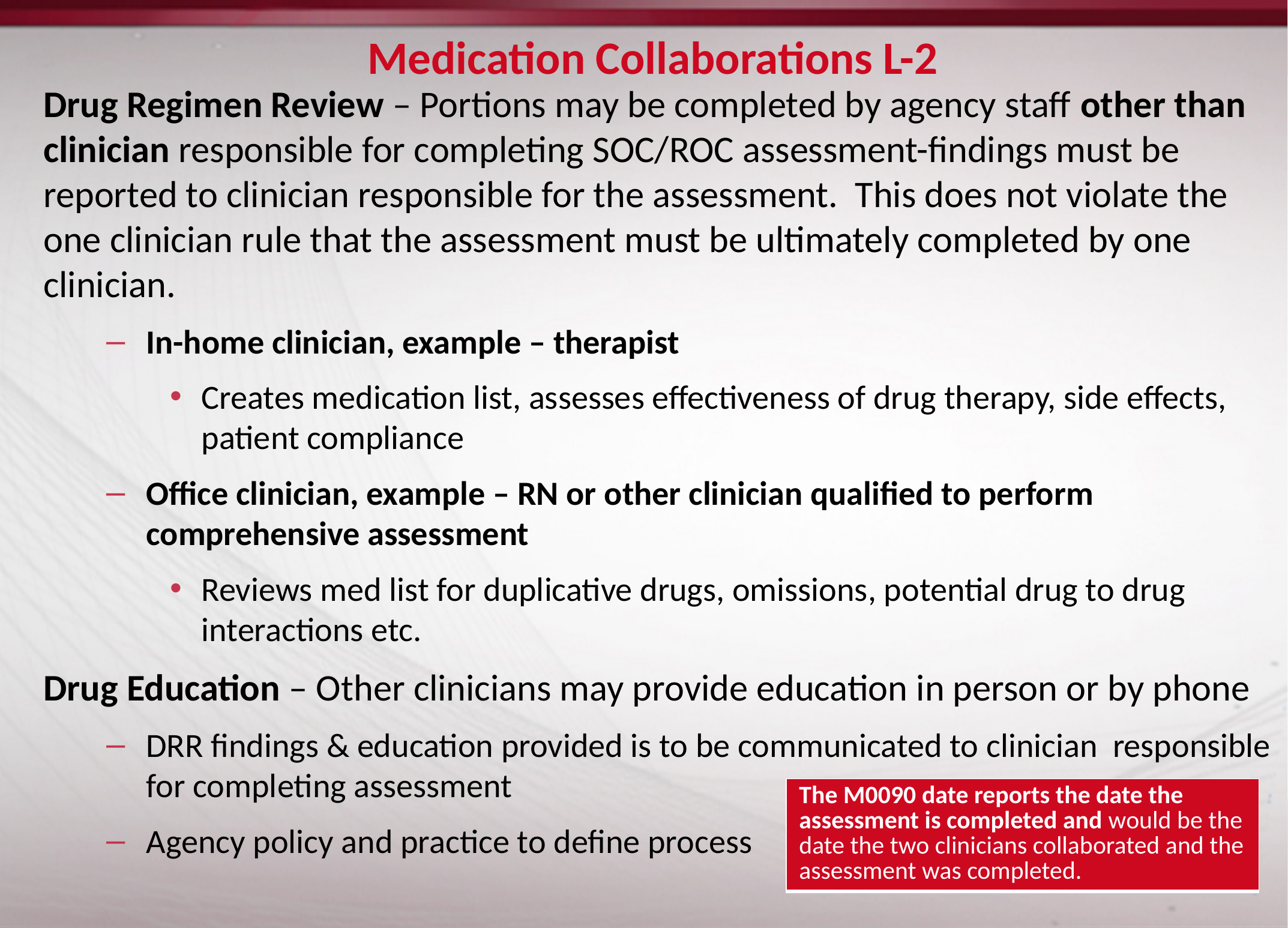

# Medication Collaborations L-2
Drug Regimen Review – Portions may be completed by agency staff other than clinician responsible for completing SOC/ROC assessment-findings must be reported to clinician responsible for the assessment.  This does not violate the one clinician rule that the assessment must be ultimately completed by one clinician.
In-home clinician, example – therapist
Creates medication list, assesses effectiveness of drug therapy, side effects, patient compliance
Office clinician, example – RN or other clinician qualified to perform comprehensive assessment
Reviews med list for duplicative drugs, omissions, potential drug to drug interactions etc.
Drug Education – Other clinicians may provide education in person or by phone
DRR findings & education provided is to be communicated to clinician  responsible for completing assessment
Agency policy and practice to define process

| The M0090 date reports the date the assessment is completed and would be the date the two clinicians collaborated and the assessment was completed. |
| --- |
298